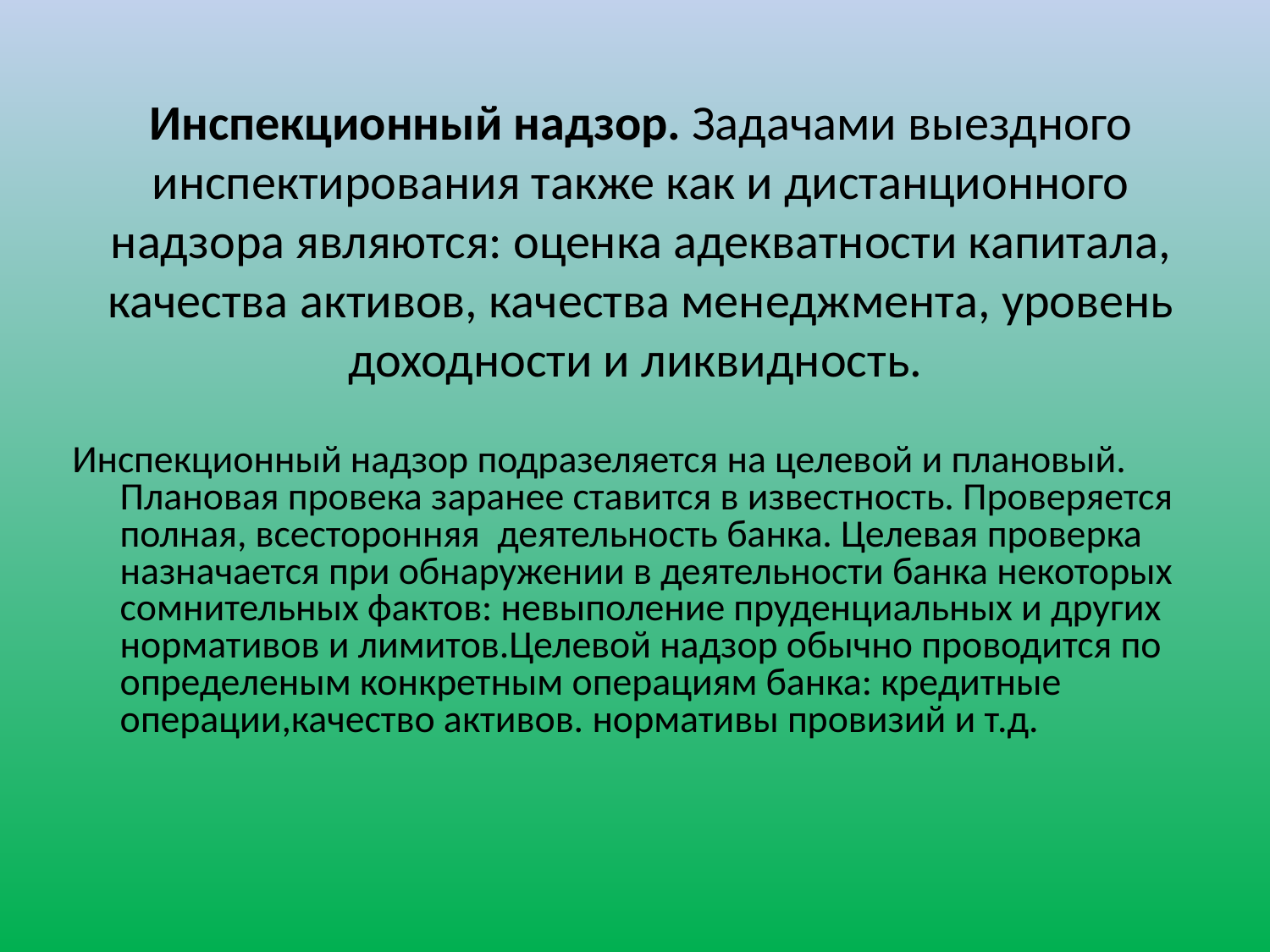

# Инспекционный надзор. Задачами выездного инспектирования также как и дистанционного надзора являются: оценка адекватности капитала, качества активов, качества менеджмента, уровень доходности и ликвидность.
Инспекционный надзор подразеляется на целевой и плановый. Плановая провека заранее ставится в известность. Проверяется полная, всесторонняя  деятельность банка. Целевая проверка назначается при обнаружении в деятельности банка некоторых сомнительных фактов: невыполение пруденциальных и других нормативов и лимитов.Целевой надзор обычно проводится по определеным конкретным операциям банка: кредитные операции,качество активов. нормативы провизий и т.д.